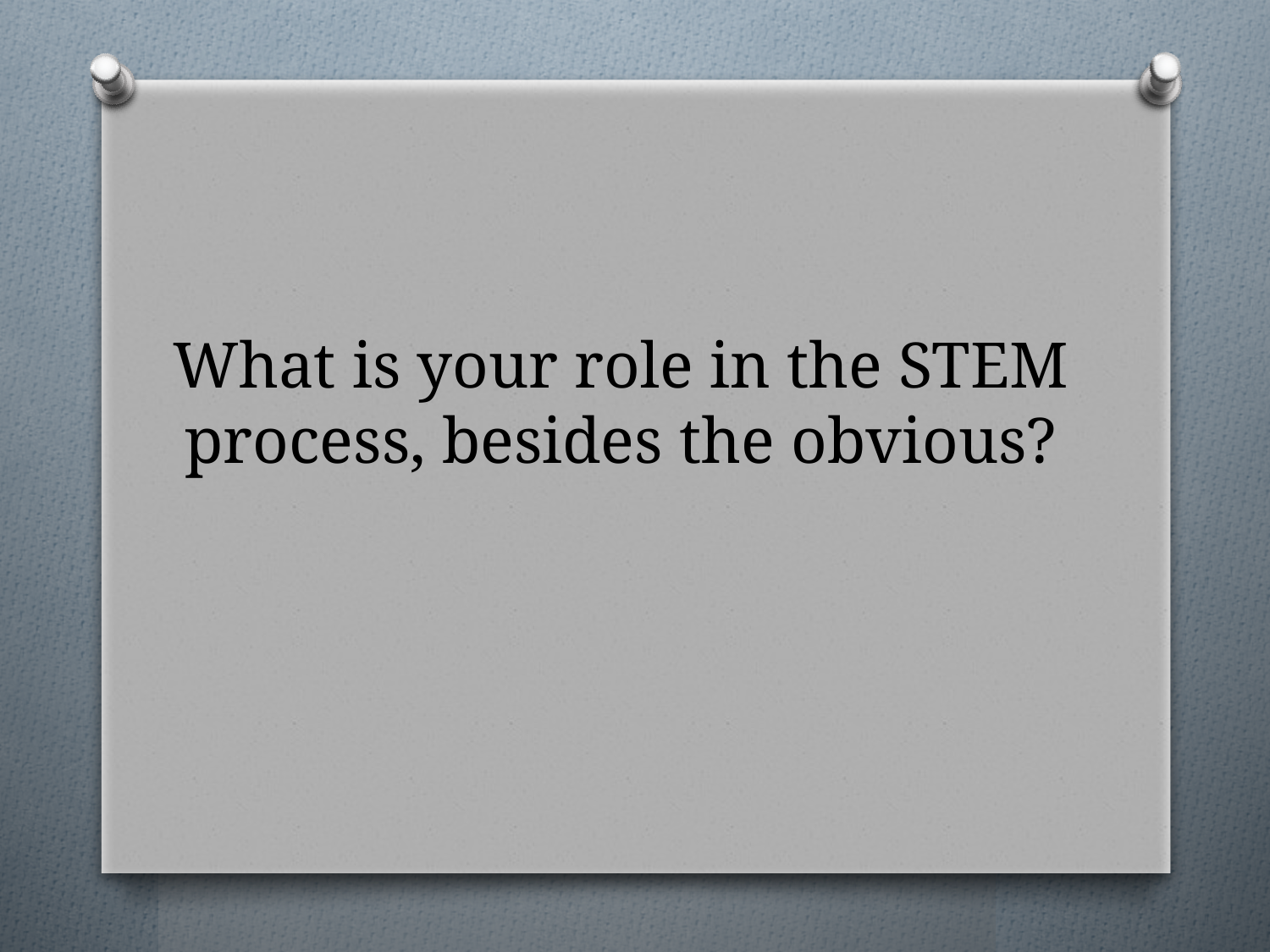

# What is your role in the STEM process, besides the obvious?